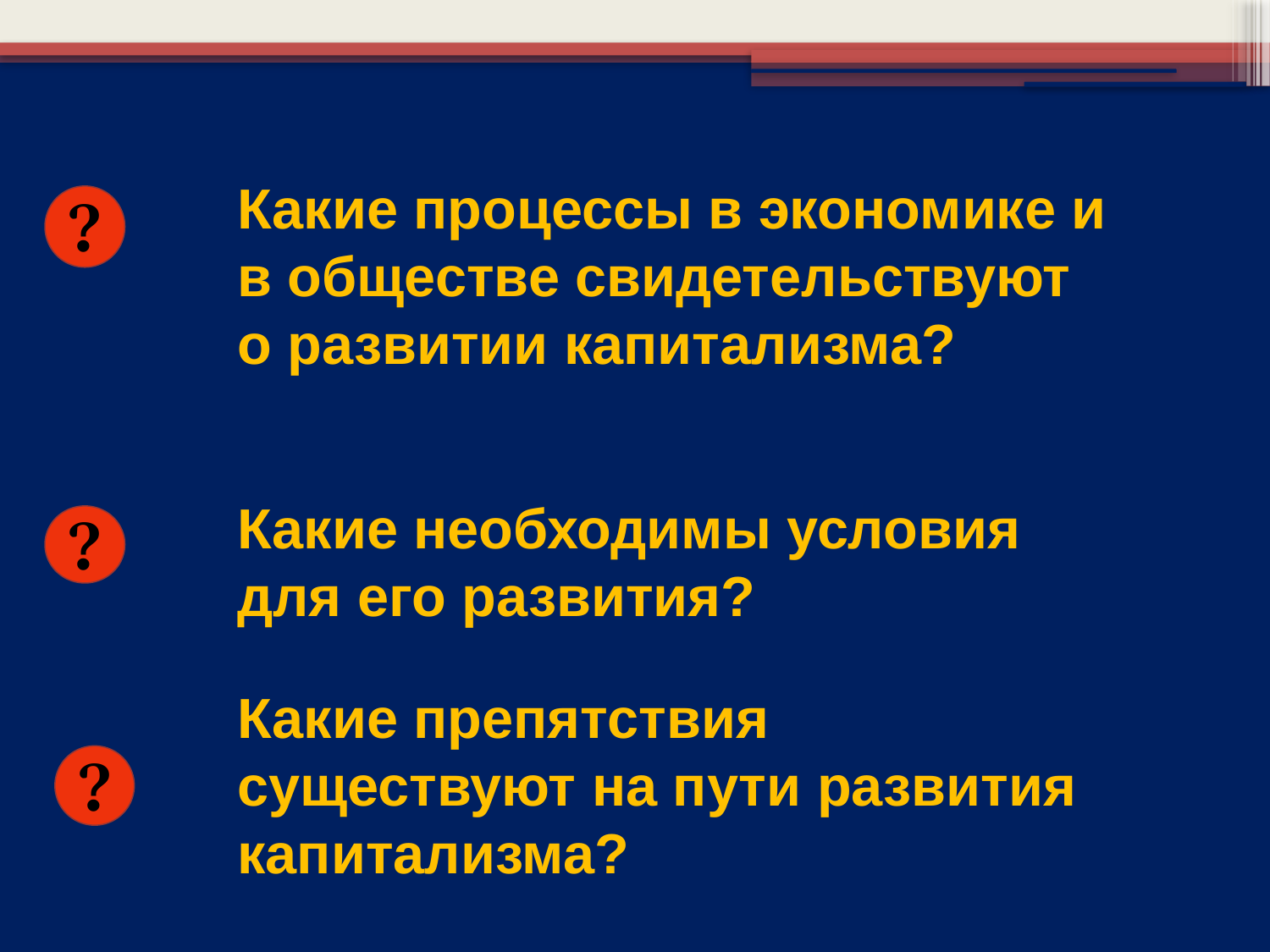

Какие процессы в экономике и в обществе свидетельствуют о развитии капитализма?
?
Какие необходимы условия для его развития?
?
Какие препятствия существуют на пути развития капитализма?
?